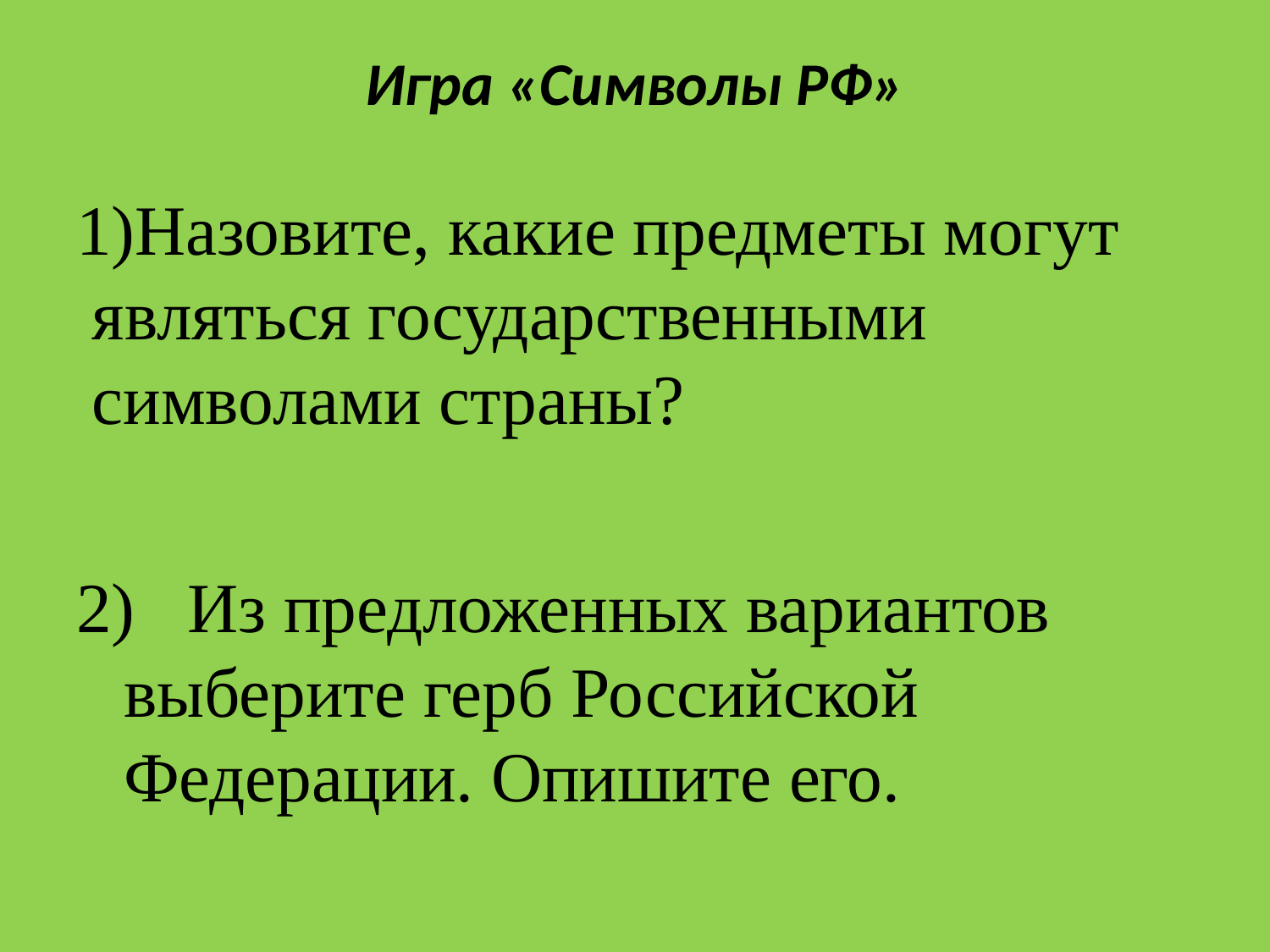

# Игра «Символы РФ»
Назовите, какие предметы могут являться государственными символами страны?

2)   Из предложенных вариантов выберите герб Российской Федерации. Опишите его.